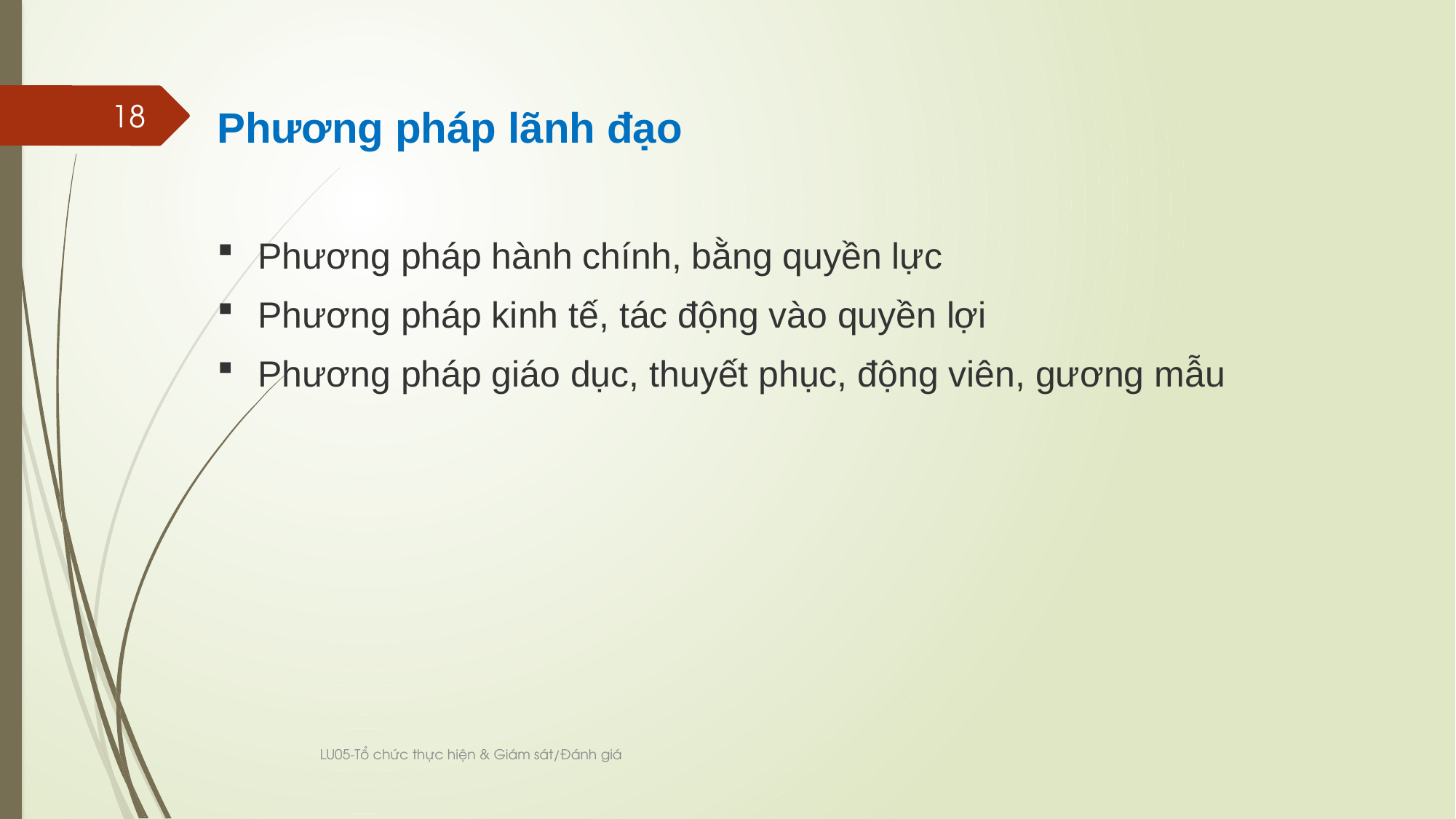

Phương pháp lãnh đạo

Phương pháp hành chính, bằng quyền lực
Phương pháp kinh tế, tác động vào quyền lợi
Phương pháp giáo dục, thuyết phục, động viên, gương mẫu

18
LU05-Tổ chức thực hiện & Giám sát/Đánh giá